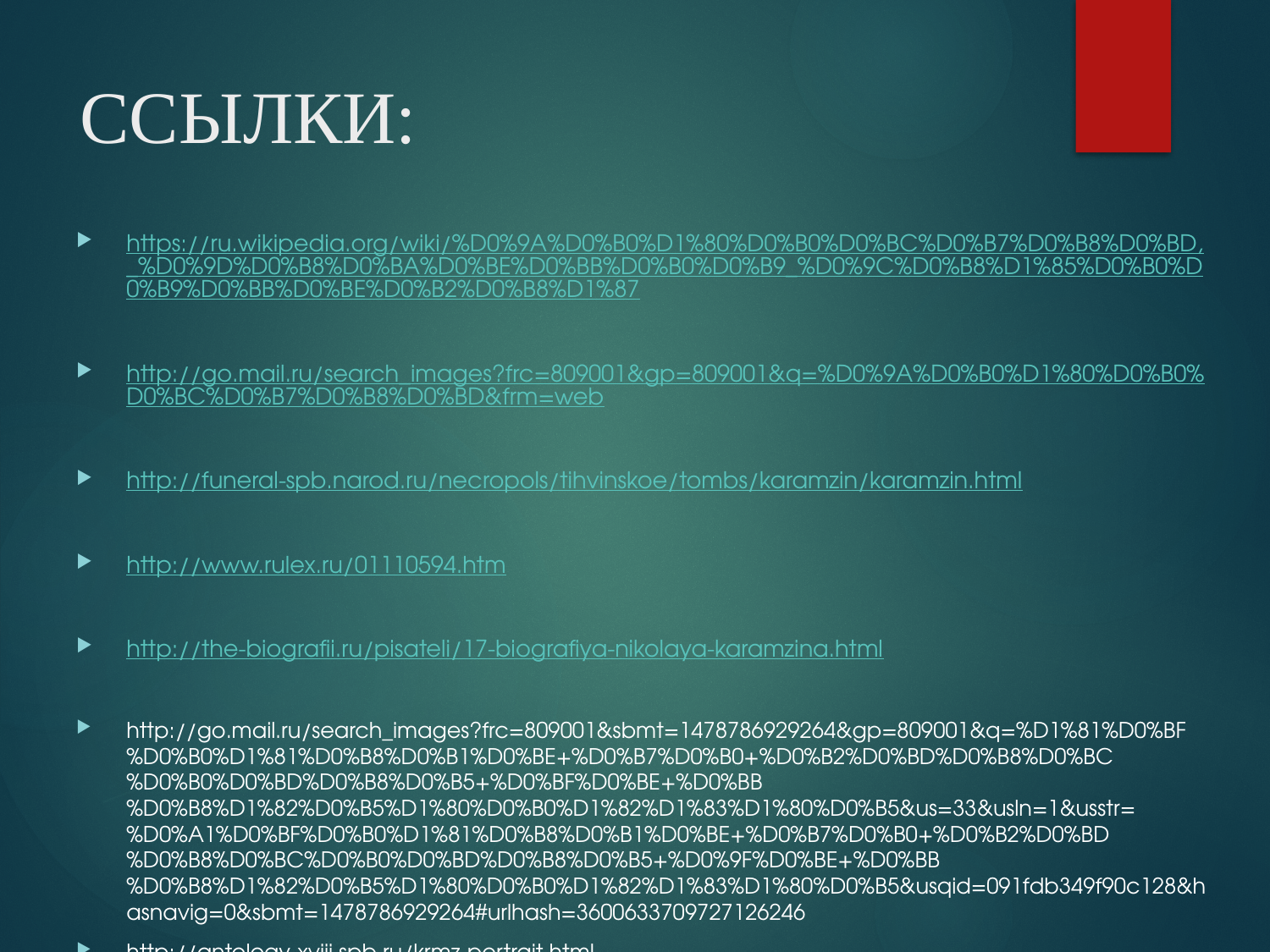

# ССЫЛКИ:
https://ru.wikipedia.org/wiki/%D0%9A%D0%B0%D1%80%D0%B0%D0%BC%D0%B7%D0%B8%D0%BD,_%D0%9D%D0%B8%D0%BA%D0%BE%D0%BB%D0%B0%D0%B9_%D0%9C%D0%B8%D1%85%D0%B0%D0%B9%D0%BB%D0%BE%D0%B2%D0%B8%D1%87

http://go.mail.ru/search_images?frc=809001&gp=809001&q=%D0%9A%D0%B0%D1%80%D0%B0%D0%BC%D0%B7%D0%B8%D0%BD&frm=web

http://funeral-spb.narod.ru/necropols/tihvinskoe/tombs/karamzin/karamzin.html

http://www.rulex.ru/01110594.htm

http://the-biografii.ru/pisateli/17-biografiya-nikolaya-karamzina.html

http://go.mail.ru/search_images?frc=809001&sbmt=1478786929264&gp=809001&q=%D1%81%D0%BF%D0%B0%D1%81%D0%B8%D0%B1%D0%BE+%D0%B7%D0%B0+%D0%B2%D0%BD%D0%B8%D0%BC%D0%B0%D0%BD%D0%B8%D0%B5+%D0%BF%D0%BE+%D0%BB%D0%B8%D1%82%D0%B5%D1%80%D0%B0%D1%82%D1%83%D1%80%D0%B5&us=33&usln=1&usstr=%D0%A1%D0%BF%D0%B0%D1%81%D0%B8%D0%B1%D0%BE+%D0%B7%D0%B0+%D0%B2%D0%BD%D0%B8%D0%BC%D0%B0%D0%BD%D0%B8%D0%B5+%D0%9F%D0%BE+%D0%BB%D0%B8%D1%82%D0%B5%D1%80%D0%B0%D1%82%D1%83%D1%80%D0%B5&usqid=091fdb349f90c128&hasnavig=0&sbmt=1478786929264#urlhash=3600633709727126246
http://antology-xviii.spb.ru/krmz-portrait.html